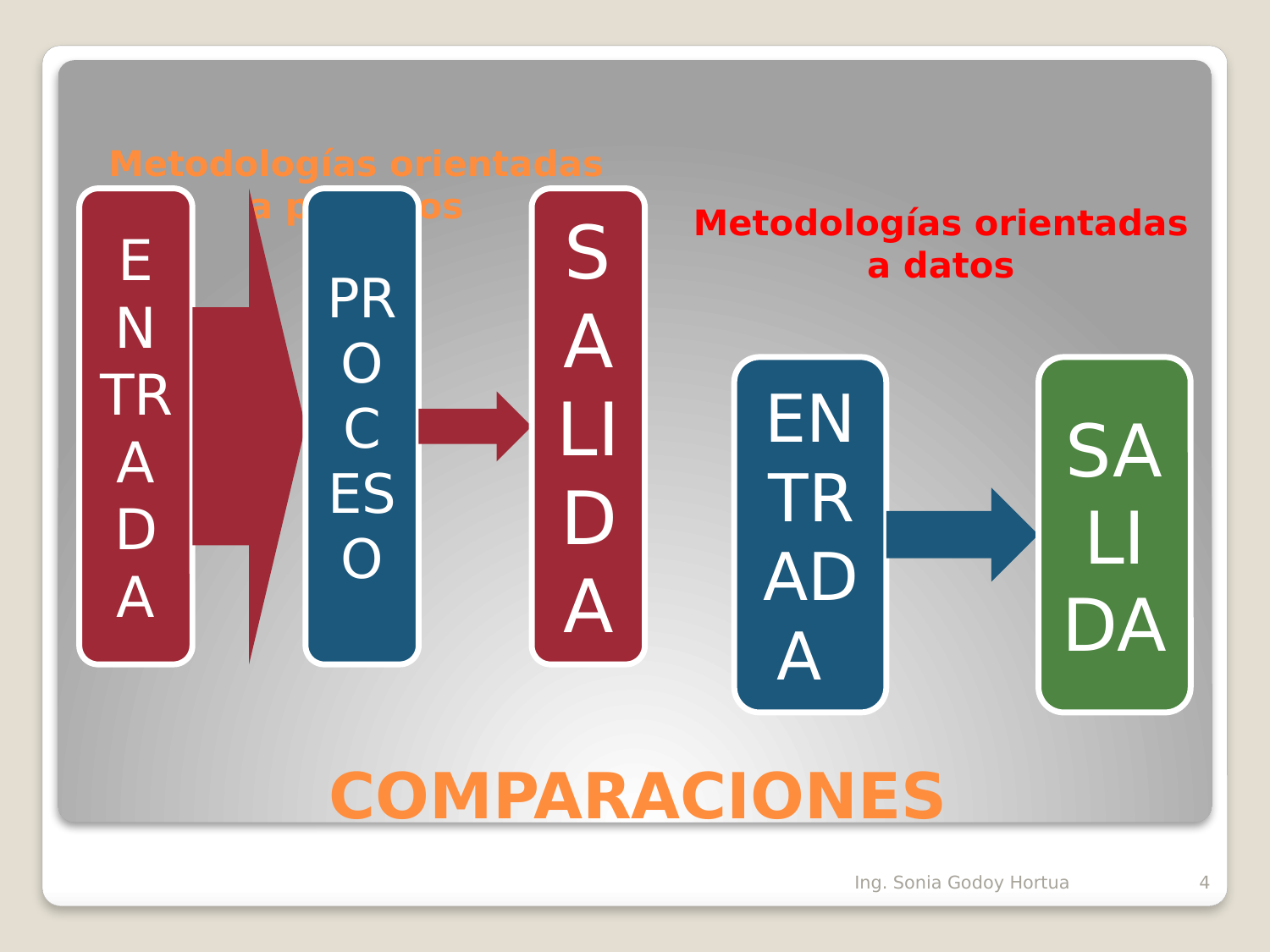

Metodologías orientadas a procesos

ENTRADA
PROCESO
SALIDA
Metodologías orientadas a datos

ENTRADA
SALIDA
# COMPARACIONES
Ing. Sonia Godoy Hortua
4